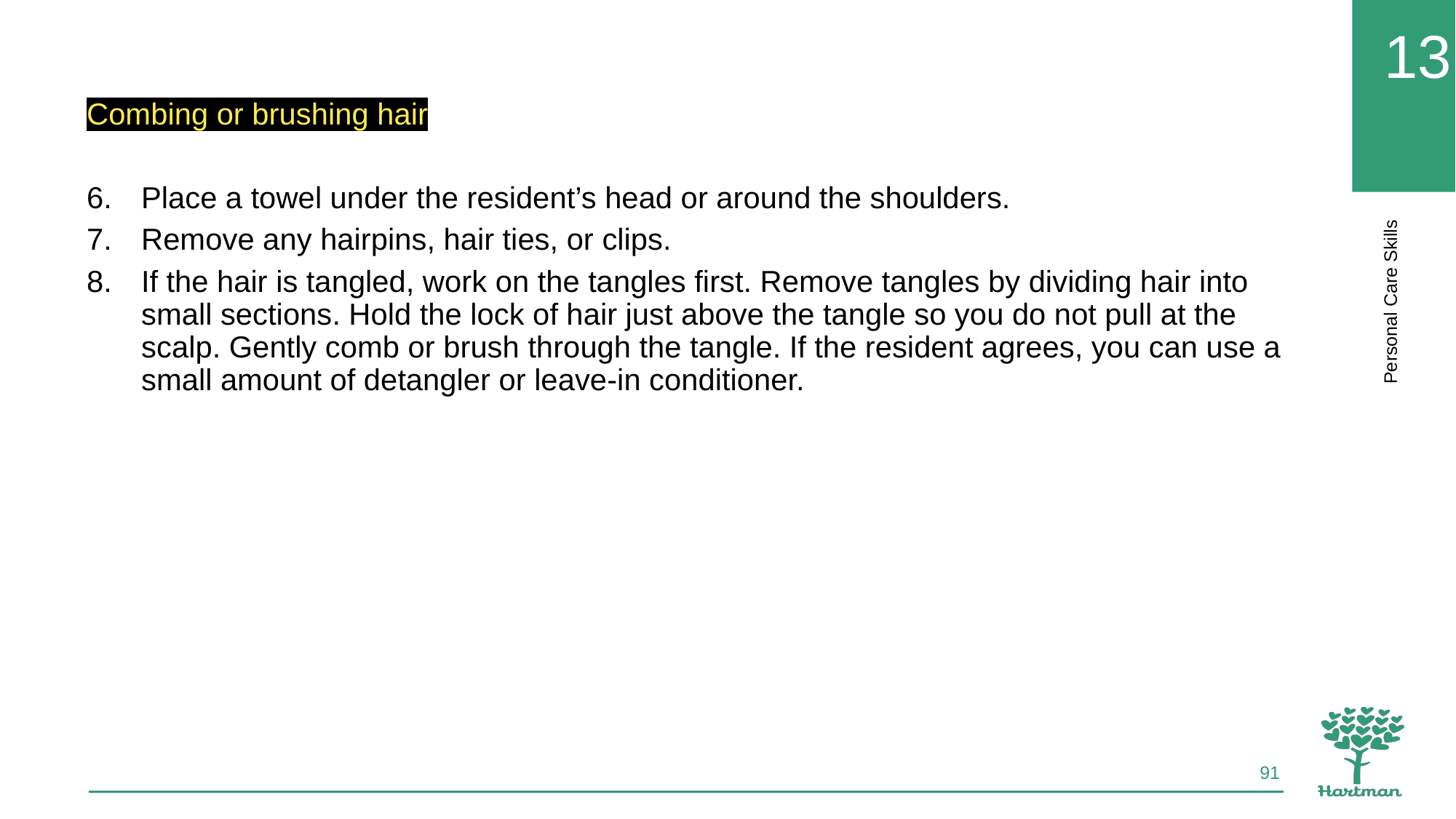

Combing or brushing hair

Place a towel under the resident’s head or around the shoulders.
Remove any hairpins, hair ties, or clips.
If the hair is tangled, work on the tangles first. Remove tangles by dividing hair into small sections. Hold the lock of hair just above the tangle so you do not pull at the scalp. Gently comb or brush through the tangle. If the resident agrees, you can use a small amount of detangler or leave-in conditioner.

91